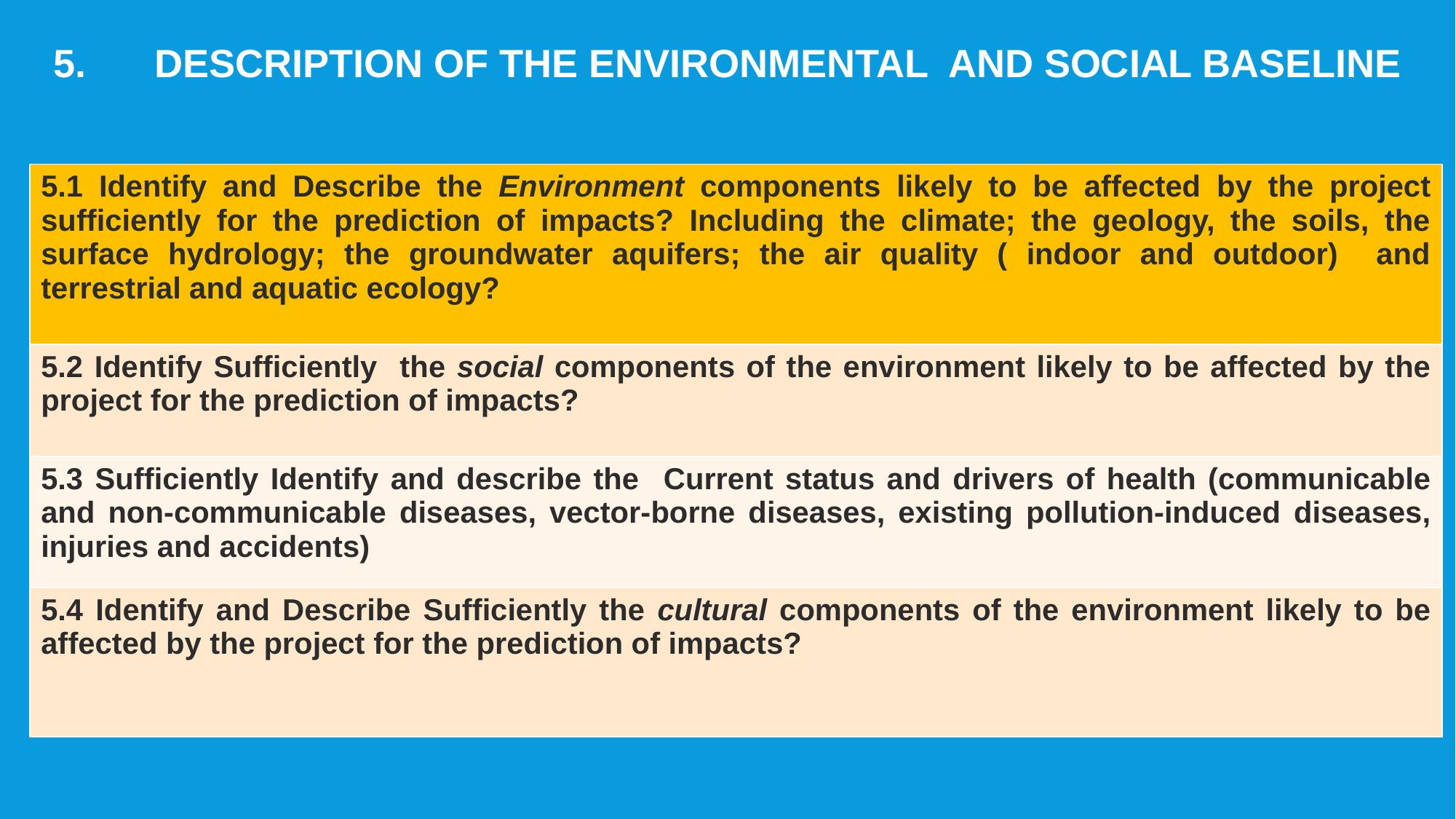

5.	Description of the Environmental  and Social Baseline
| 5.1 Identify and Describe the Environment components likely to be affected by the project sufficiently for the prediction of impacts? Including the climate; the geology, the soils, the surface hydrology; the groundwater aquifers; the air quality ( indoor and outdoor) and terrestrial and aquatic ecology? |
| --- |
| 5.2 Identify Sufficiently the social components of the environment likely to be affected by the project for the prediction of impacts? |
| 5.3 Sufficiently Identify and describe the Current status and drivers of health (communicable and non-communicable diseases, vector-borne diseases, existing pollution-induced diseases, injuries and accidents) |
| 5.4 Identify and Describe Sufficiently the cultural components of the environment likely to be affected by the project for the prediction of impacts? |